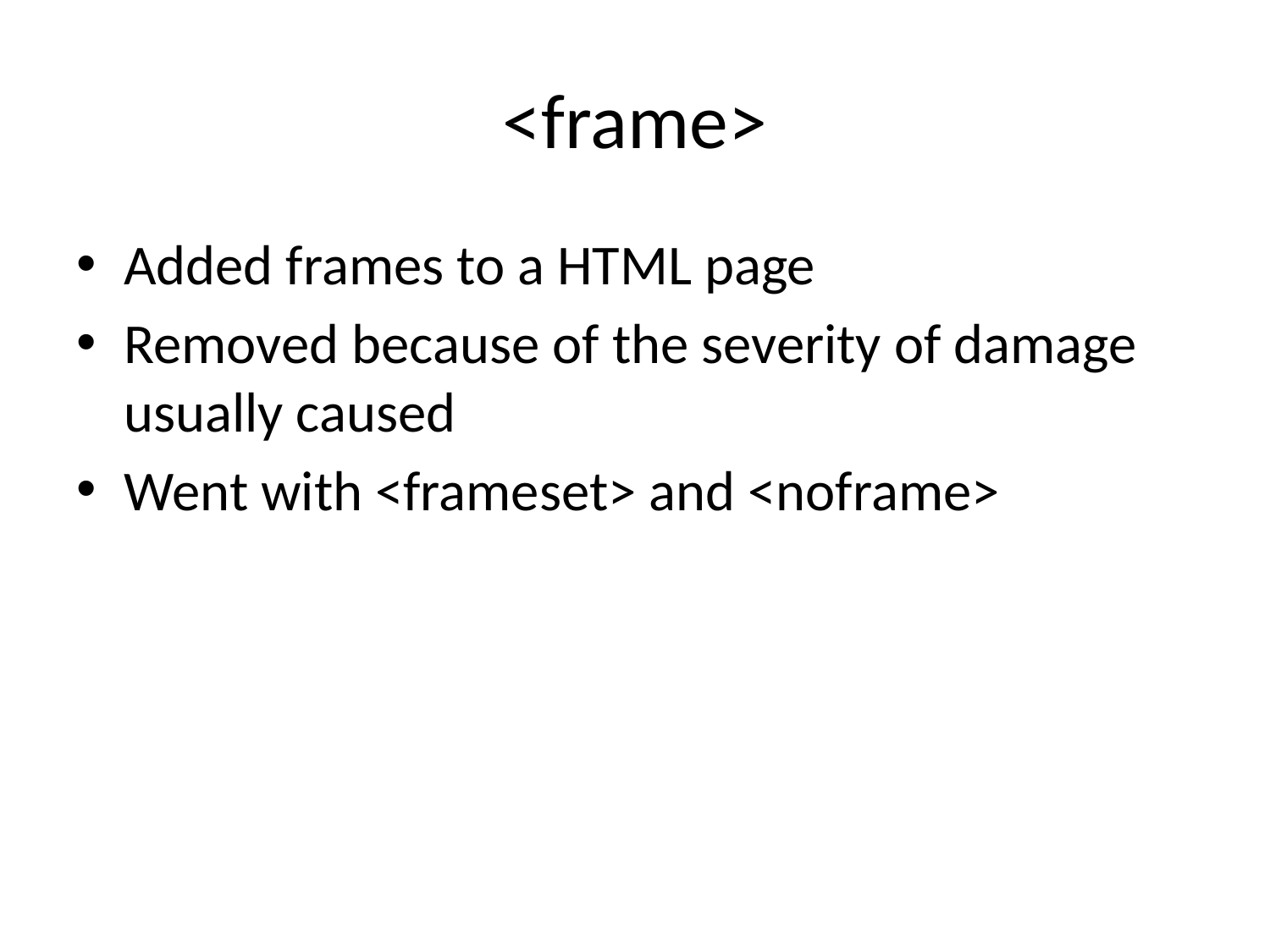

# <frame>
Added frames to a HTML page
Removed because of the severity of damage usually caused
Went with <frameset> and <noframe>